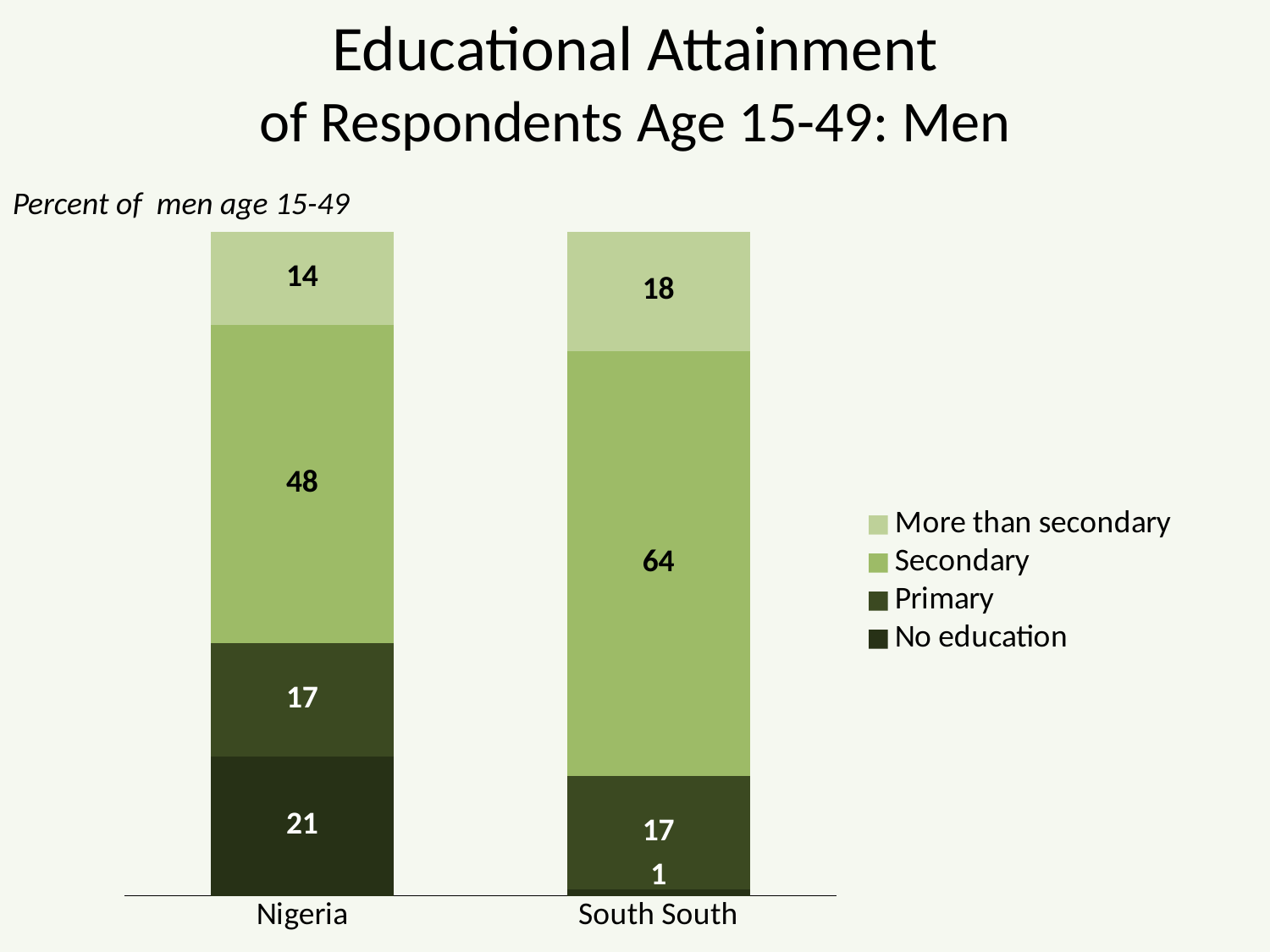

# Educational Attainment of Respondents Age 15-49: Men
Percent of  men age 15-49

### Chart

| Category | No education | Primary | Secondary | More than secondary |
|---|---|---|---|---|
| Nigeria | 21.0 | 17.0 | 48.0 | 14.0 |
| South South | 1.0 | 17.0 | 64.0 | 18.0 |